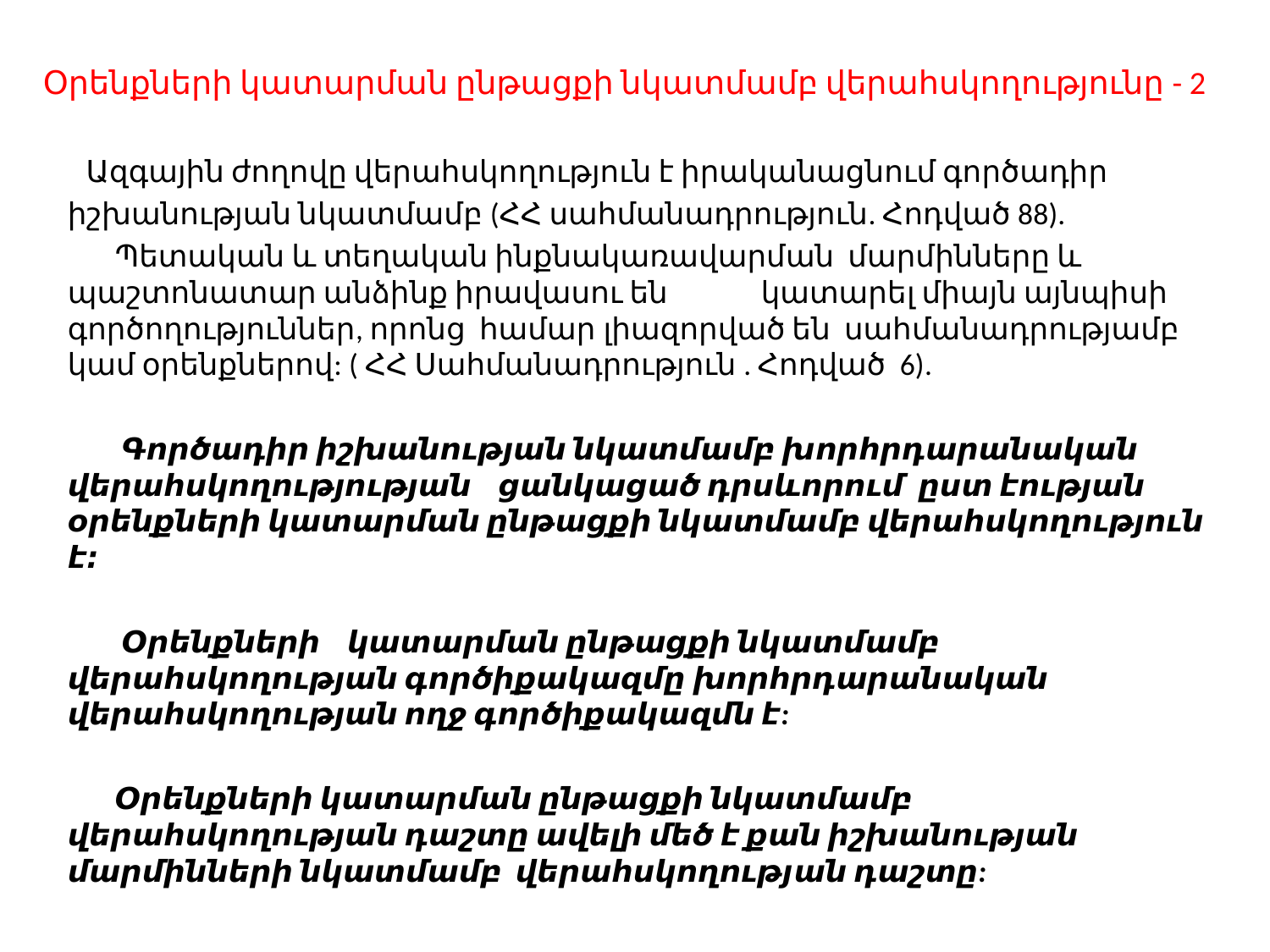

# Օրենքների կատարման ընթացքի նկատմամբ վերահսկողությունը - 2
   Ազգային ժողովը վերահսկողություն է իրականացնում գործադիր
իշխանության նկատմամբ (ՀՀ սահմանադրություն. Հոդված 88).
       Պետական և տեղական ինքնակառավարման  մարմինները և    պաշտոնատար անձինք իրավասու են 	կատարել միայն այնպիսի  գործողություններ, որոնց  համար լիազորված են  սահմանադրությամբ  կամ օրենքներով: ( ՀՀ Սահմանադրություն . Հոդված  6).

        Գործադիր իշխանության նկատմամբ խորհրդարանական վերահսկողությության    ցանկացած դրսևորում  ըստ էության օրենքների կատարման ընթացքի նկատմամբ վերահսկողություն է։

        Օրենքների    կատարման ընթացքի նկատմամբ վերահսկողության գործիքակազմը խորհրդարանական վերահսկողության ողջ գործիքակազմն է:

       Օրենքների կատարման ընթացքի նկատմամբ վերահսկողության դաշտը ավելի մեծ է քան իշխանության մարմինների նկատմամբ  վերահսկողության դաշտը: